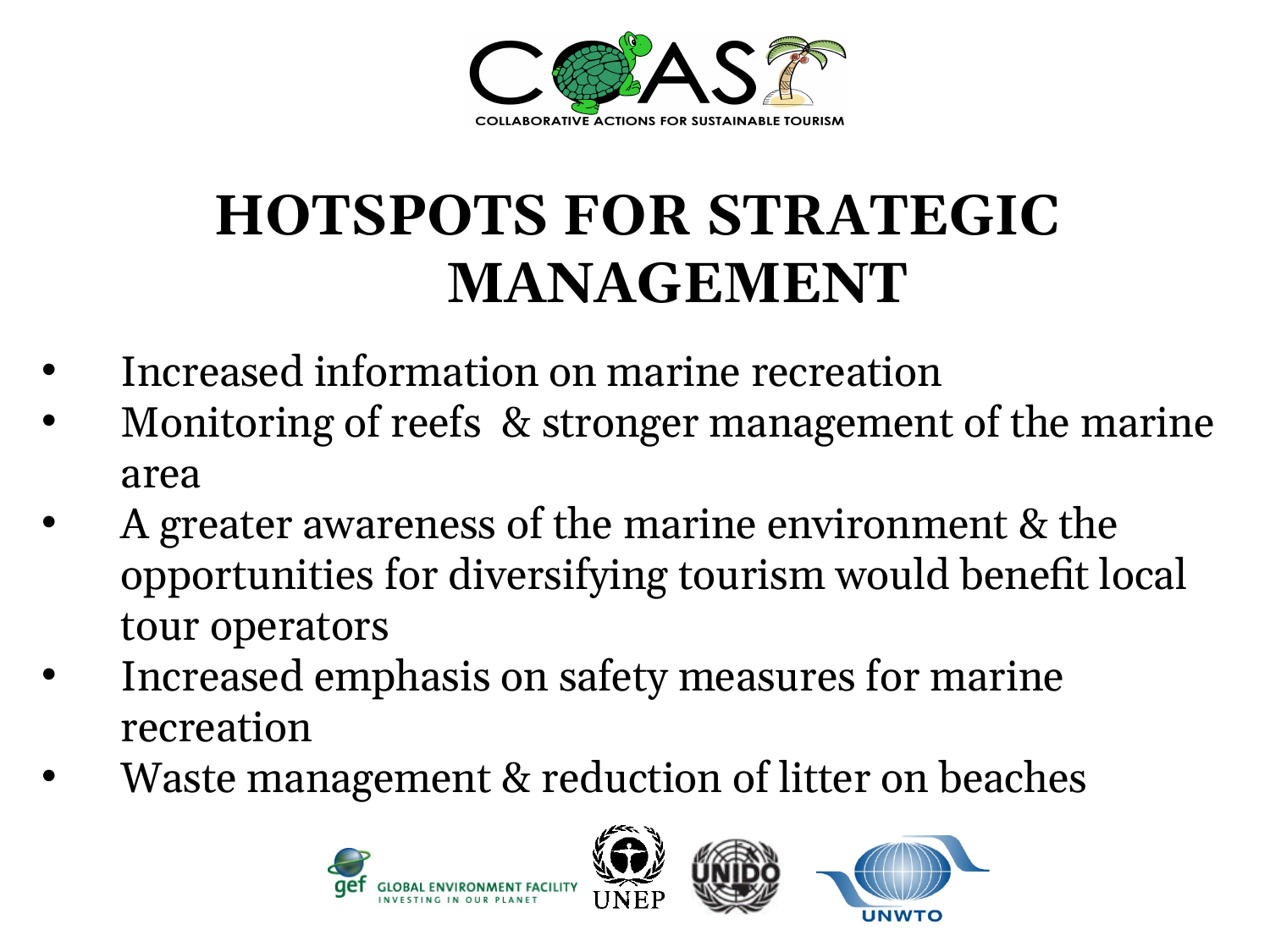

HOTSPOTS FOR STRATEGIC MANAGEMENT

Increased information on marine recreation
Monitoring of reefs  & stronger management of the marine area
A greater awareness of the marine environment & the opportunities for diversifying tourism would benefit local tour operators
Increased emphasis on safety measures for marine recreation
Waste management & reduction of litter on beaches

#